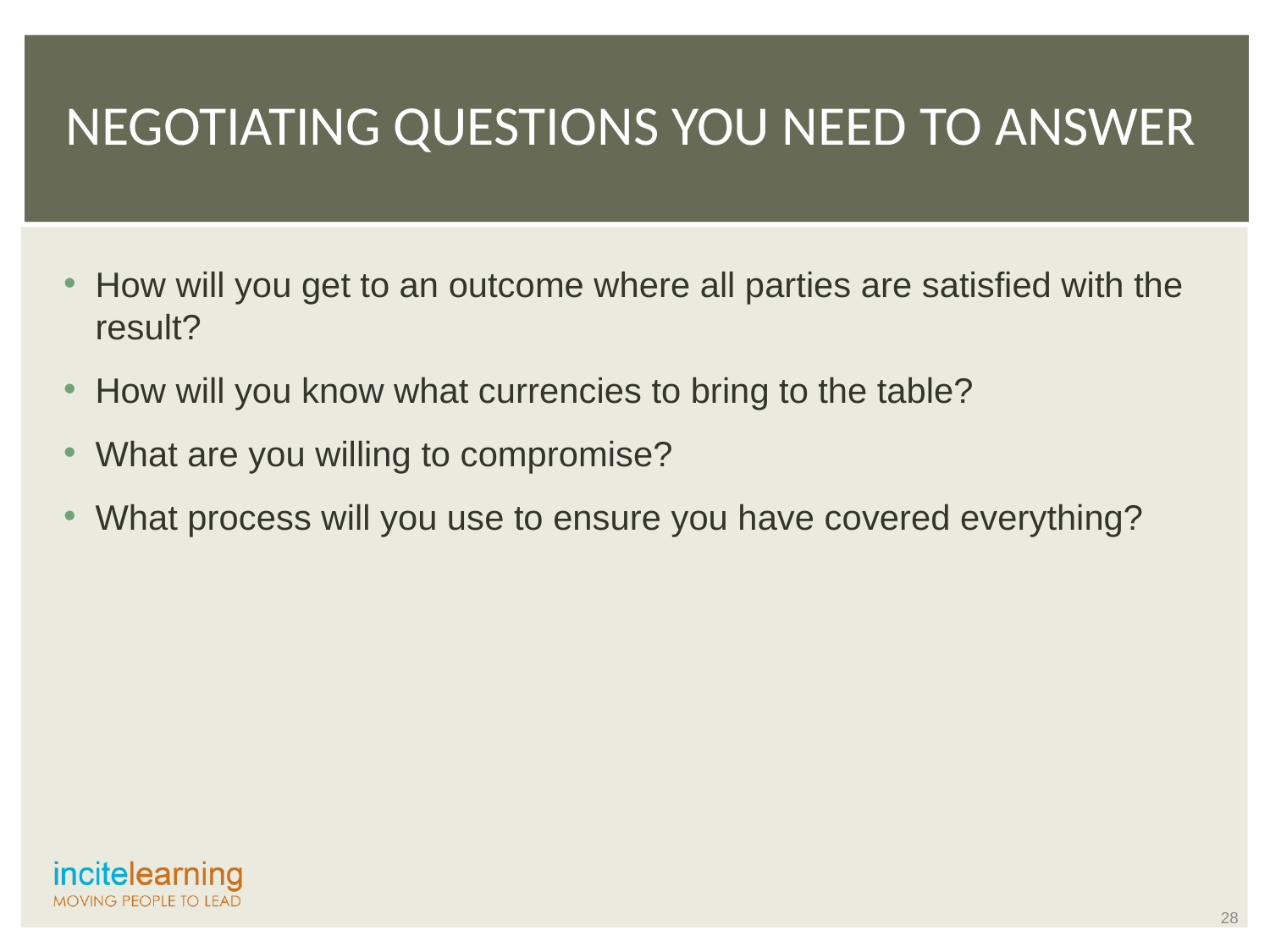

# Negotiating Questions You Need to Answer
How will you get to an outcome where all parties are satisfied with the result?
How will you know what currencies to bring to the table?
What are you willing to compromise?
What process will you use to ensure you have covered everything?